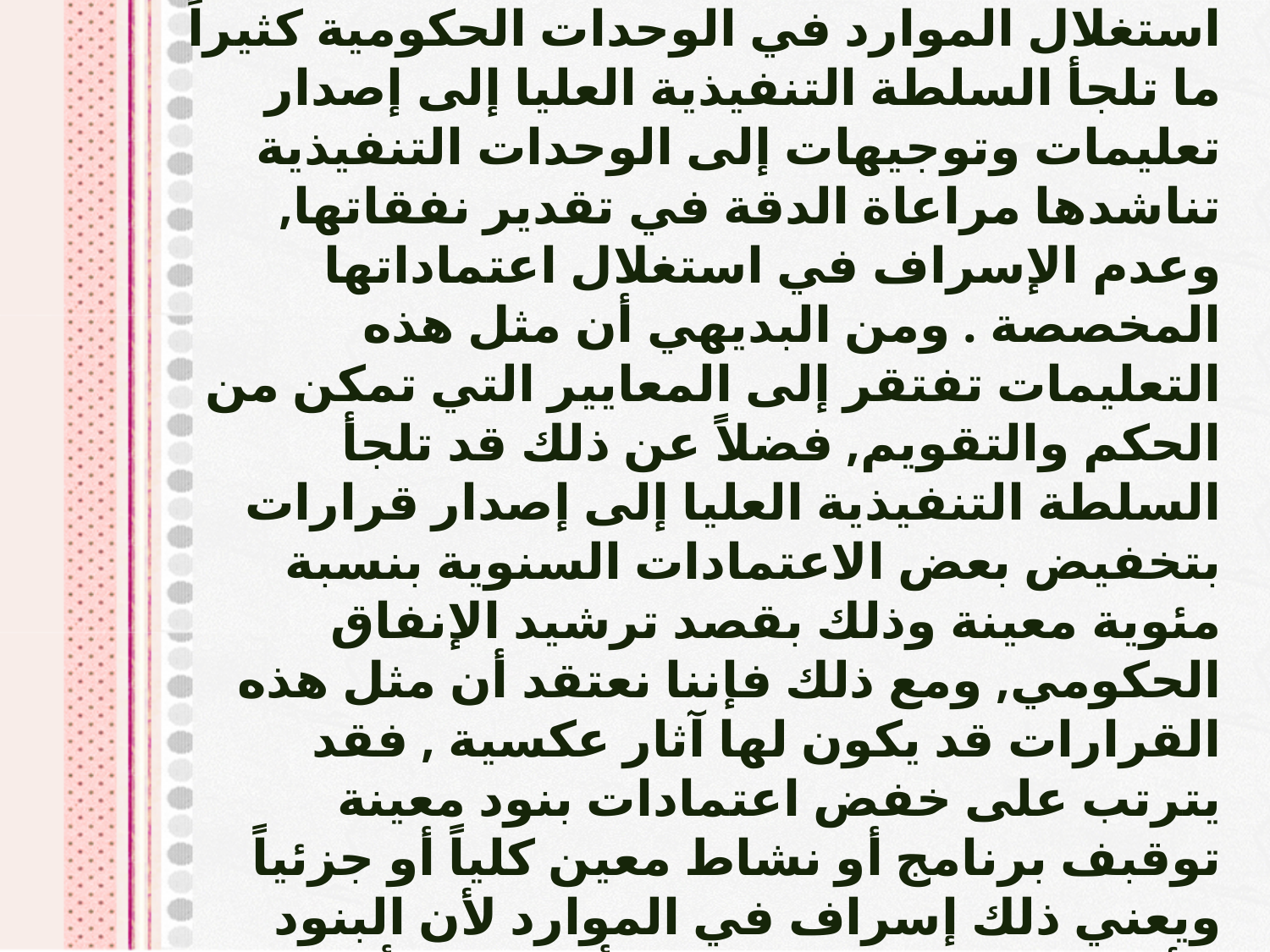

- ونتيجة لعدم وجود أساليب محاسبية موضوعية تمكن من الحكم على كفاءة استغلال الموارد في الوحدات الحكومية كثيراً ما تلجأ السلطة التنفيذية العليا إلى إصدار تعليمات وتوجيهات إلى الوحدات التنفيذية تناشدها مراعاة الدقة في تقدير نفقاتها, وعدم الإسراف في استغلال اعتماداتها المخصصة . ومن البديهي أن مثل هذه التعليمات تفتقر إلى المعايير التي تمكن من الحكم والتقويم, فضلاً عن ذلك قد تلجأ السلطة التنفيذية العليا إلى إصدار قرارات بتخفيض بعض الاعتمادات السنوية بنسبة مئوية معينة وذلك بقصد ترشيد الإنفاق الحكومي, ومع ذلك فإننا نعتقد أن مثل هذه القرارات قد يكون لها آثار عكسية , فقد يترتب على خفض اعتمادات بنود معينة توقبف برنامج أو نشاط معين كلياً أو جزئياً ويعني ذلك إسراف في الموارد لأن البنود الأخرى سوف تصرف دون أن تحقق أهدافها,